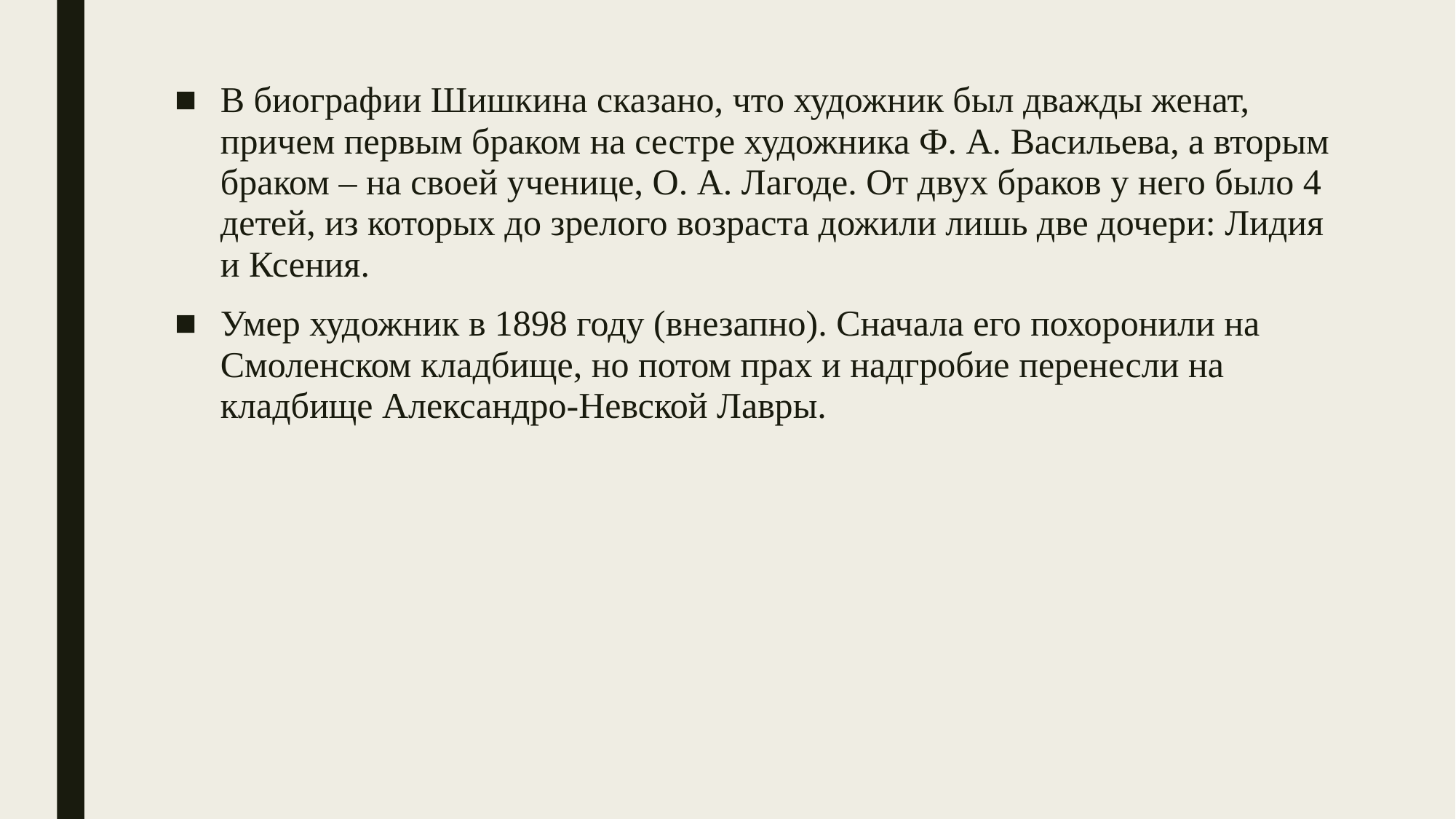

В биографии Шишкина сказано, что художник был дважды женат, причем первым браком на сестре художника Ф. А. Васильева, а вторым браком – на своей ученице, О. А. Лагоде. От двух браков у него было 4 детей, из которых до зрелого возраста дожили лишь две дочери: Лидия и Ксения.
Умер художник в 1898 году (внезапно). Сначала его похоронили на Смоленском кладбище, но потом прах и надгробие перенесли на кладбище Александро-Невской Лавры.